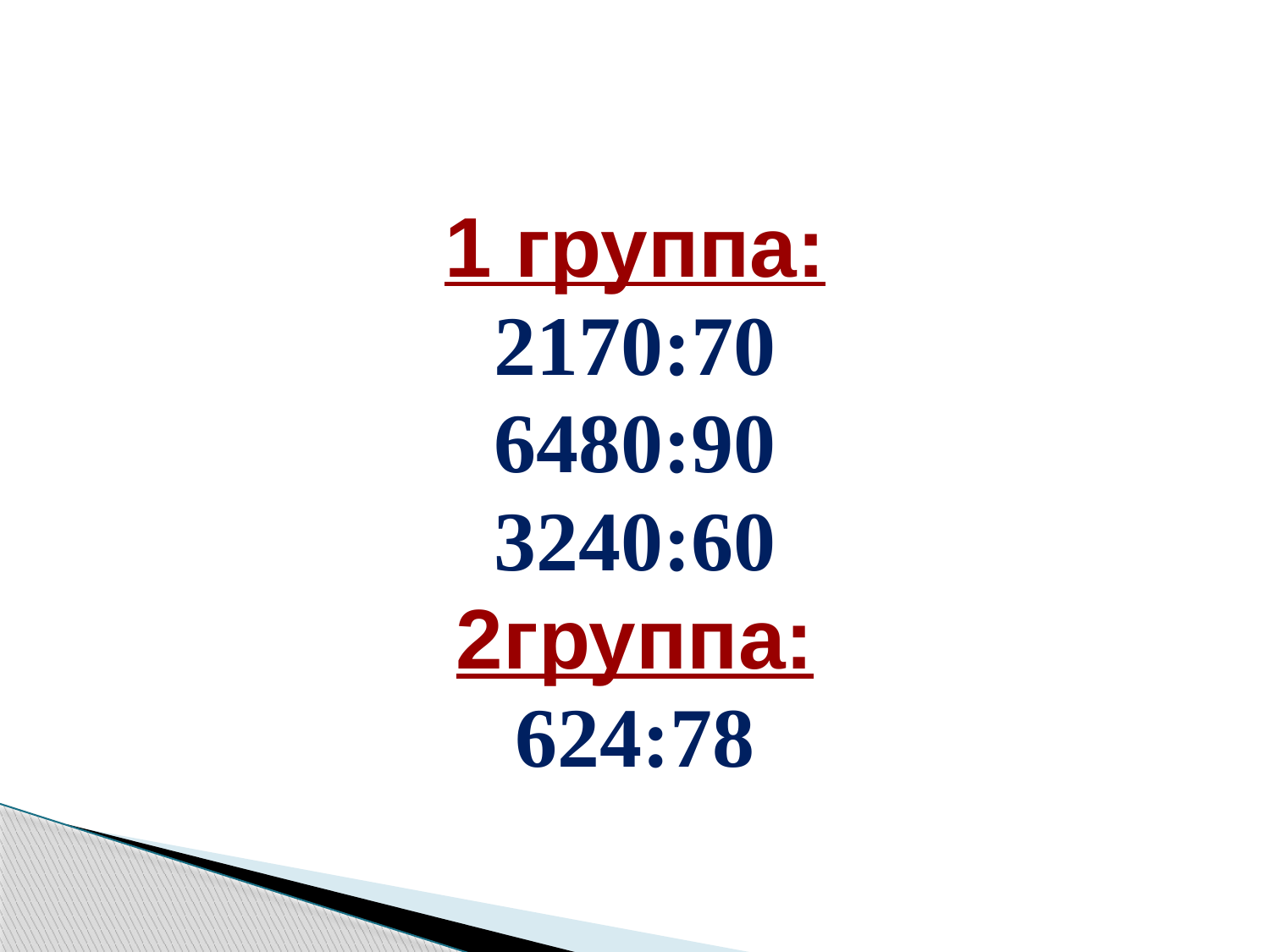

#
1 группа:
2170:70
6480:90
3240:60
2группа:
624:78